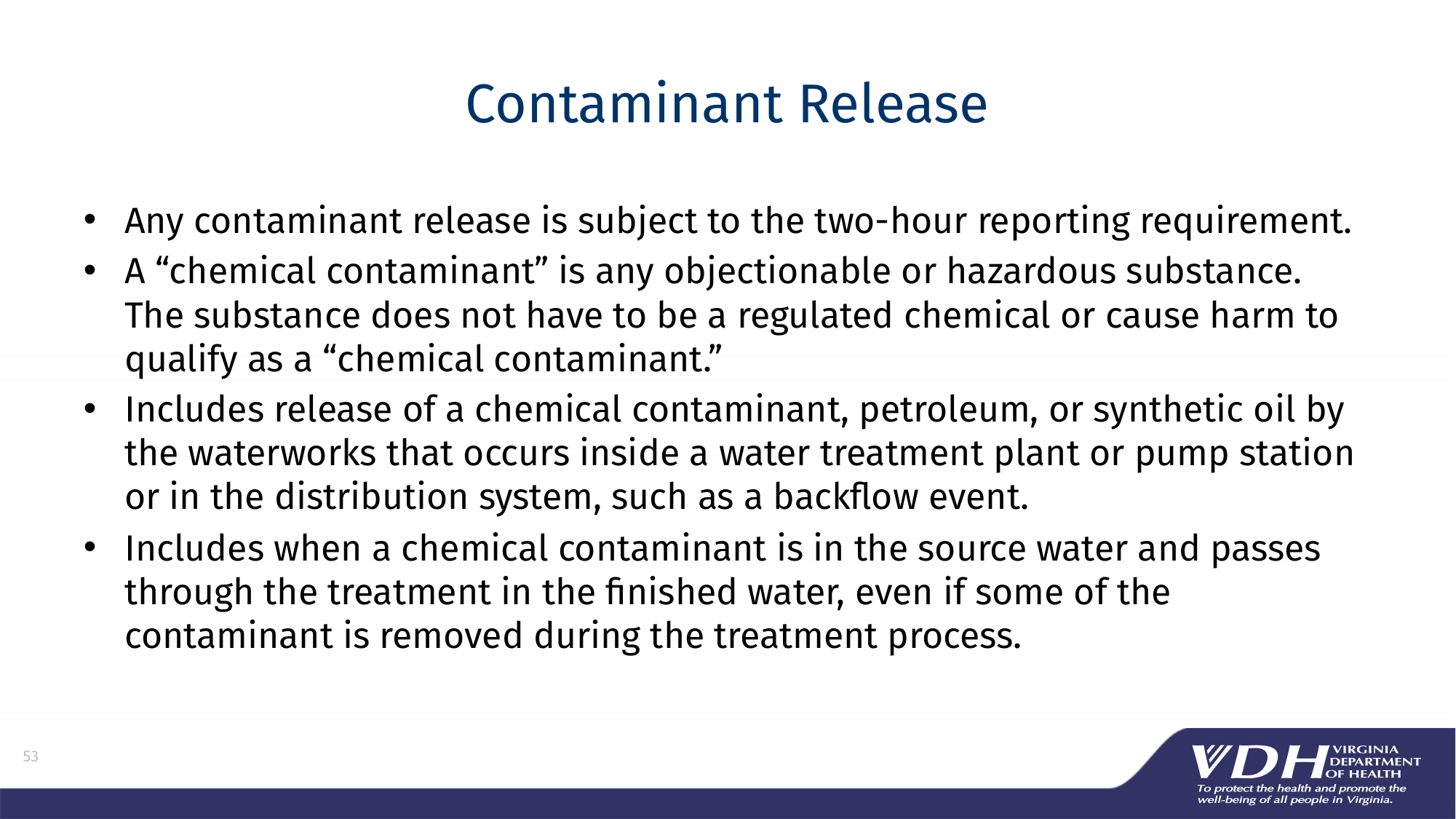

# Contaminant Release
Any contaminant release is subject to the two-hour reporting requirement.
A “chemical contaminant” is any objectionable or hazardous substance.  The substance does not have to be a regulated chemical or cause harm to qualify as a “chemical contaminant.”
Includes release of a chemical contaminant, petroleum, or synthetic oil by the waterworks that occurs inside a water treatment plant or pump station or in the distribution system, such as a backflow event.
Includes when a chemical contaminant is in the source water and passes through the treatment in the finished water, even if some of the contaminant is removed during the treatment process.
53